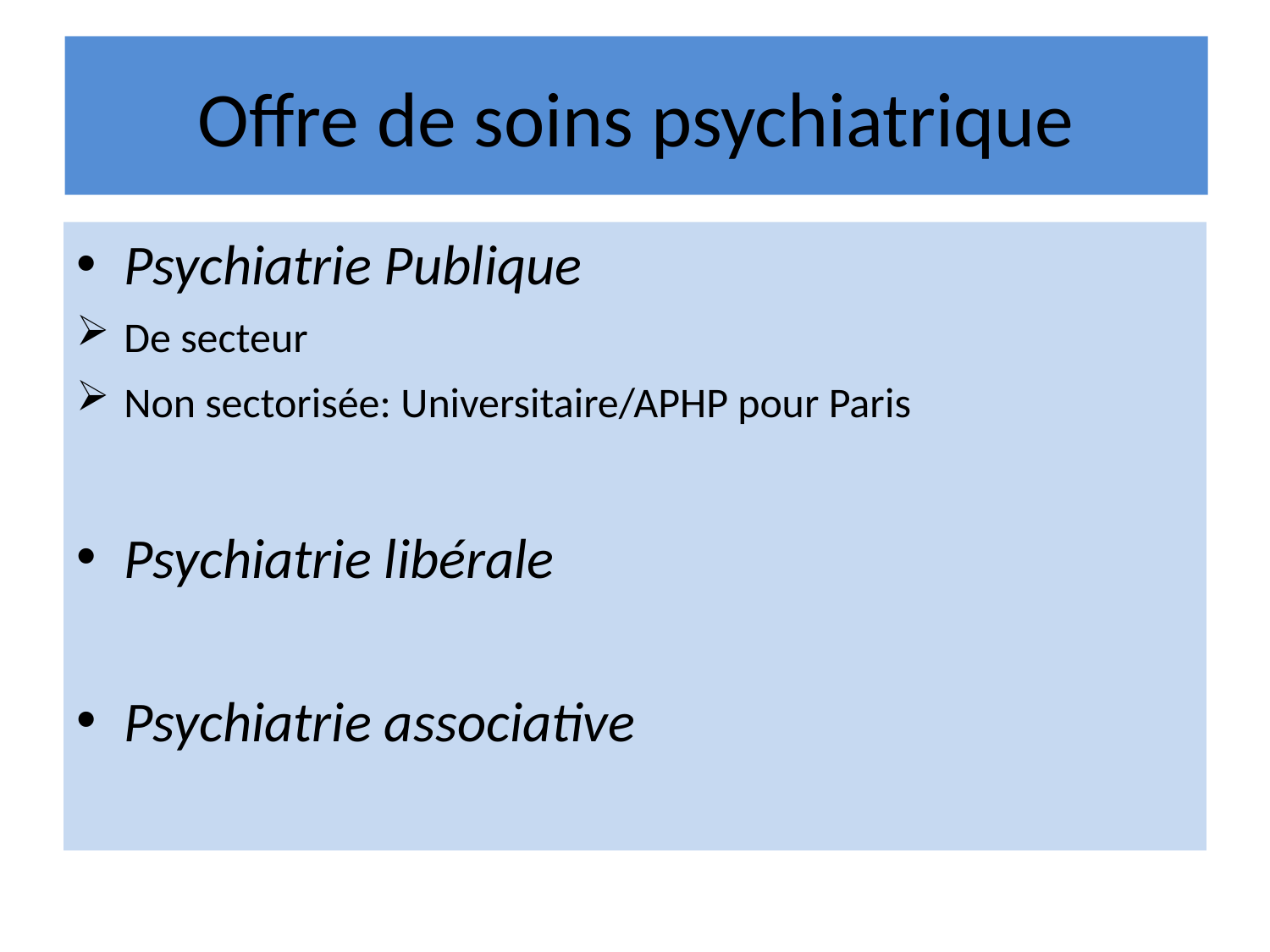

# Offre de soins psychiatrique
Psychiatrie Publique
De secteur
Non sectorisée: Universitaire/APHP pour Paris

Psychiatrie libérale

Psychiatrie associative